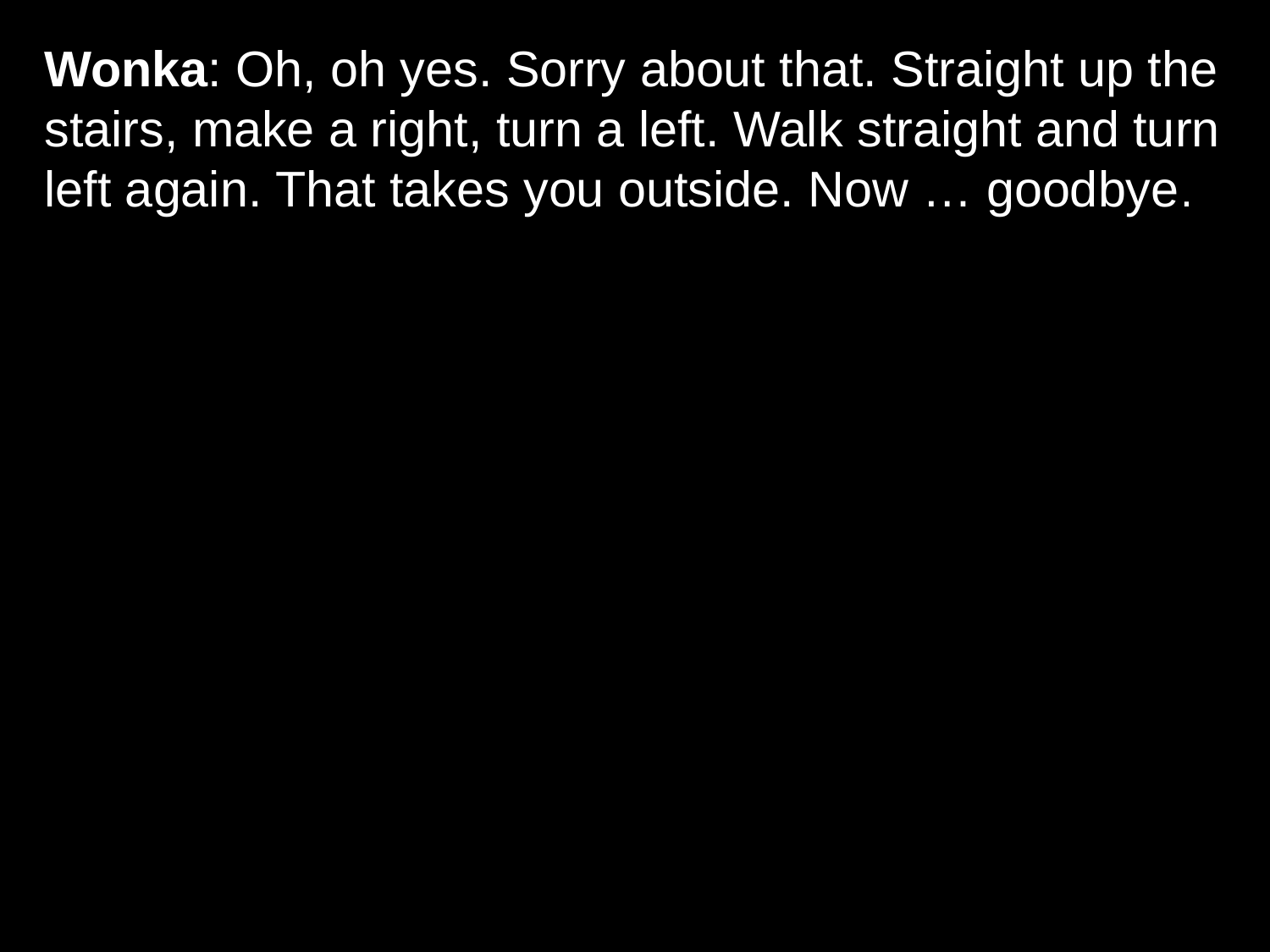

# Wonka: Oh, oh yes. Sorry about that. Straight up the stairs, make a right, turn a left. Walk straight and turn left again. That takes you outside. Now … goodbye.